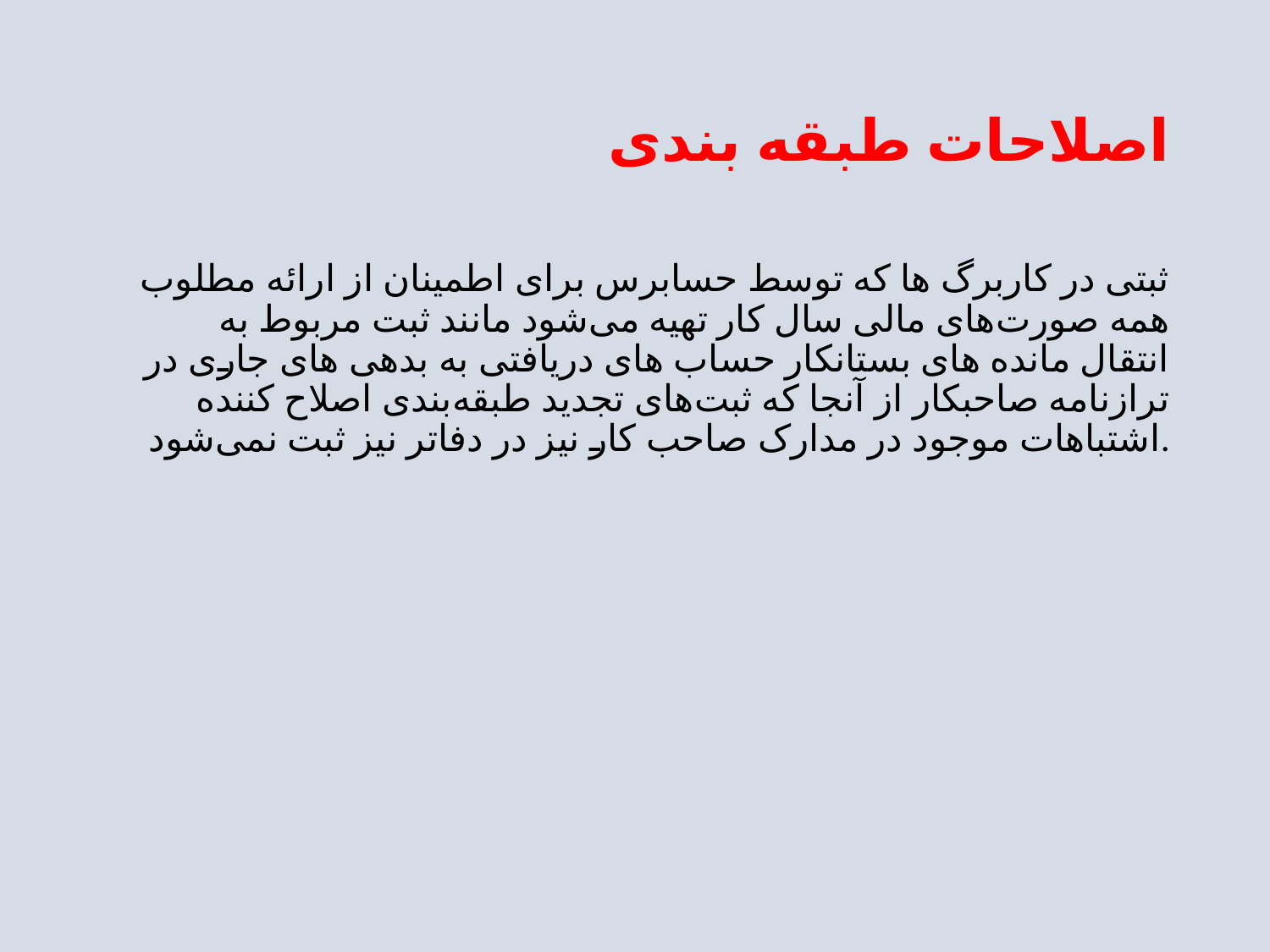

# اصلاحات طبقه بندی
ثبتی در کاربرگ ها که توسط حسابرس برای اطمینان از ارائه مطلوب همه صورت‌های مالی سال کار تهیه می‌شود مانند ثبت مربوط به انتقال مانده های بستانکار حساب های دریافتی به بدهی های جاری در ترازنامه صاحبکار از آنجا که ثبت‌های تجدید طبقه‌بندی اصلاح کننده اشتباهات موجود در مدارک صاحب کار نیز در دفاتر نیز ثبت نمی‌شود.